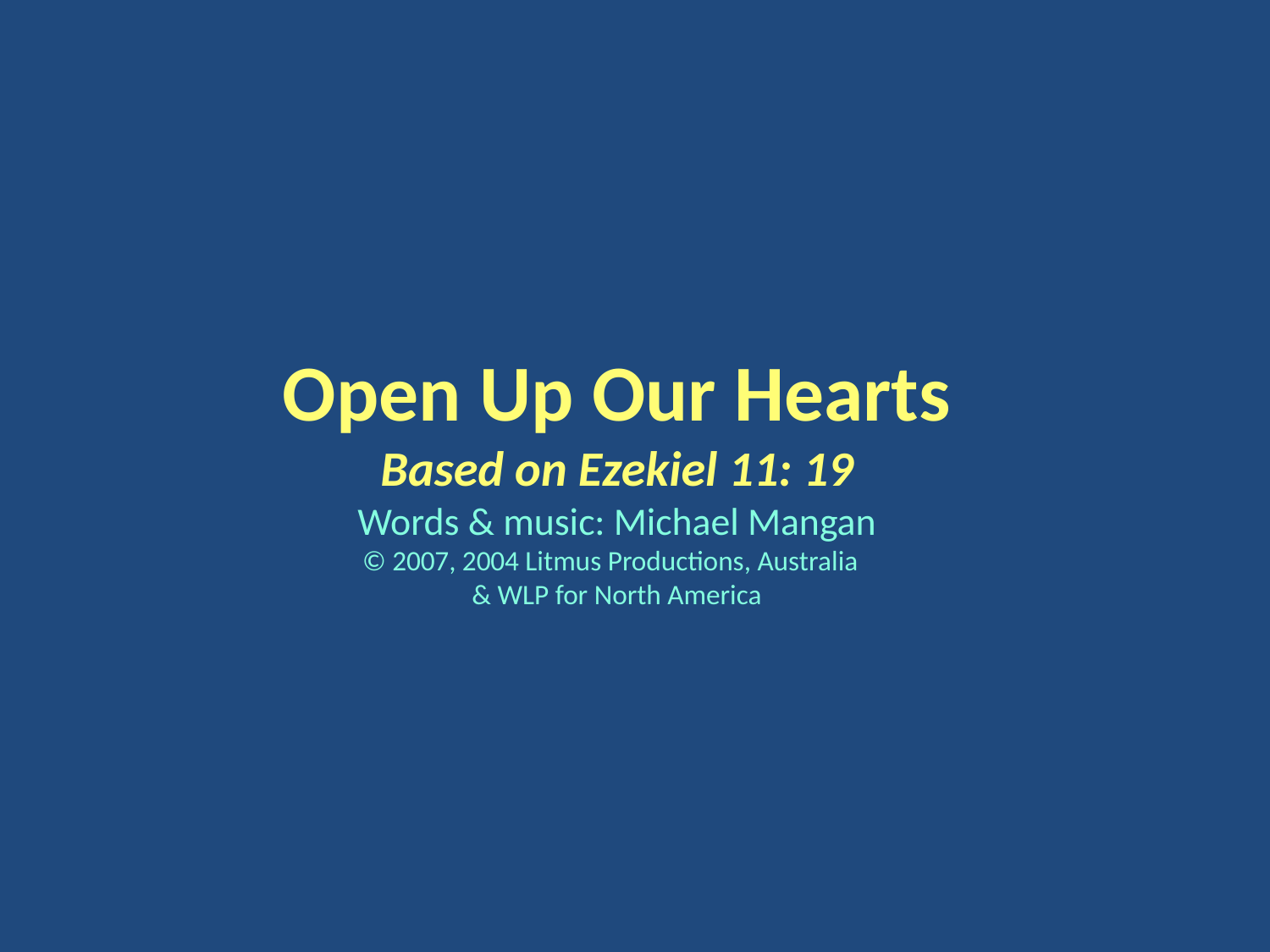

Open Up Our Hearts
Based on Ezekiel 11: 19
Words & music: Michael Mangan
© 2007, 2004 Litmus Productions, Australia
& WLP for North America